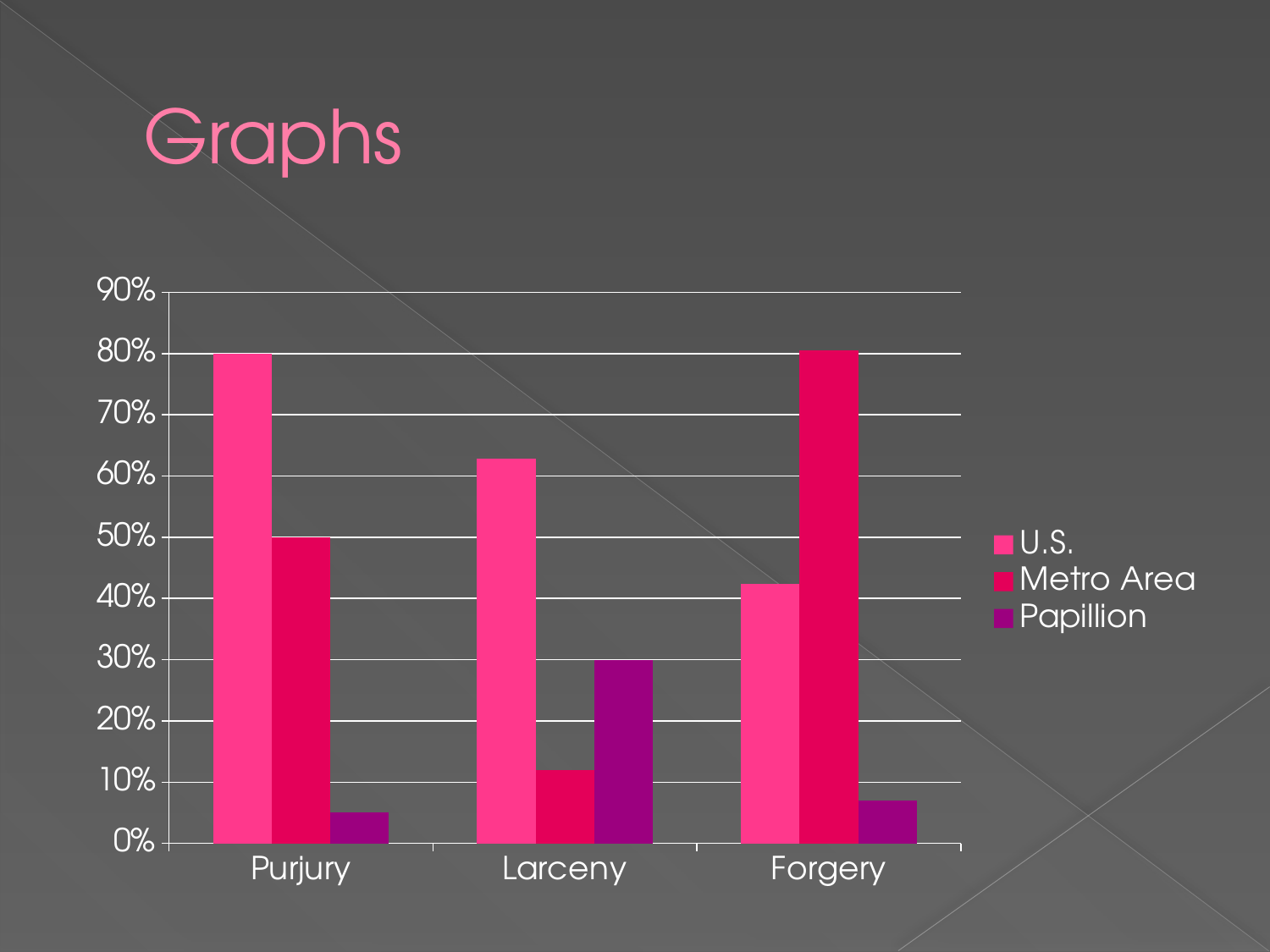

# Graphs

### Chart

| Category | U.S. | Metro Area | Papillion |
|---|---|---|---|
| Purjury | 0.8 | 0.5 | 0.05 |
| Larceny | 0.628 | 0.12 | 0.3 |
| Forgery | 0.424 | 0.805 | 0.07 |